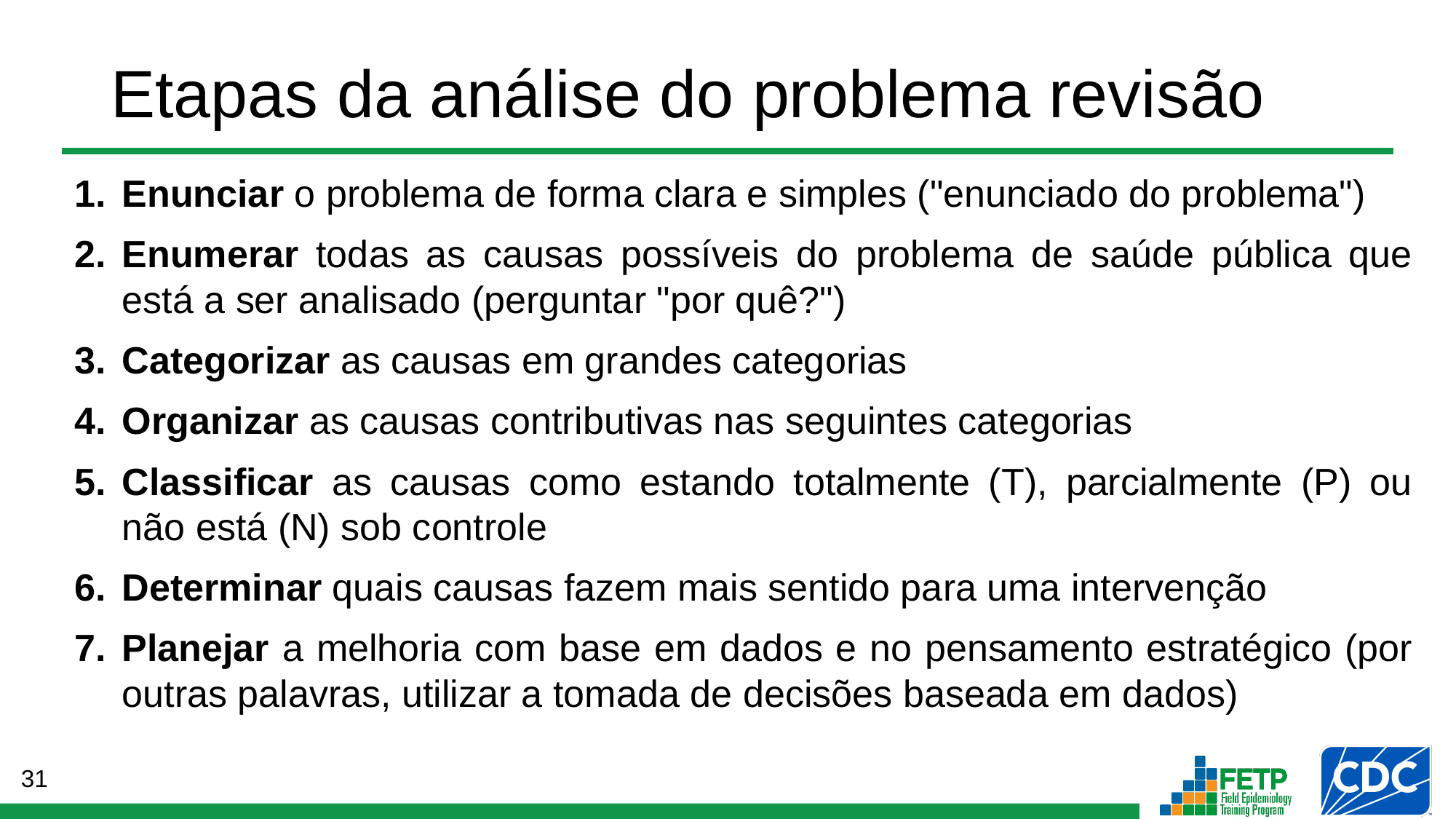

# Etapas da análise do problema revisão
Enunciar o problema de forma clara e simples ("enunciado do problema")
Enumerar todas as causas possíveis do problema de saúde pública que está a ser analisado (perguntar "por quê?")
Categorizar as causas em grandes categorias
Organizar as causas contributivas nas seguintes categorias
Classificar as causas como estando totalmente (T), parcialmente (P) ou não está (N) sob controle
Determinar quais causas fazem mais sentido para uma intervenção
Planejar a melhoria com base em dados e no pensamento estratégico (por outras palavras, utilizar a tomada de decisões baseada em dados)